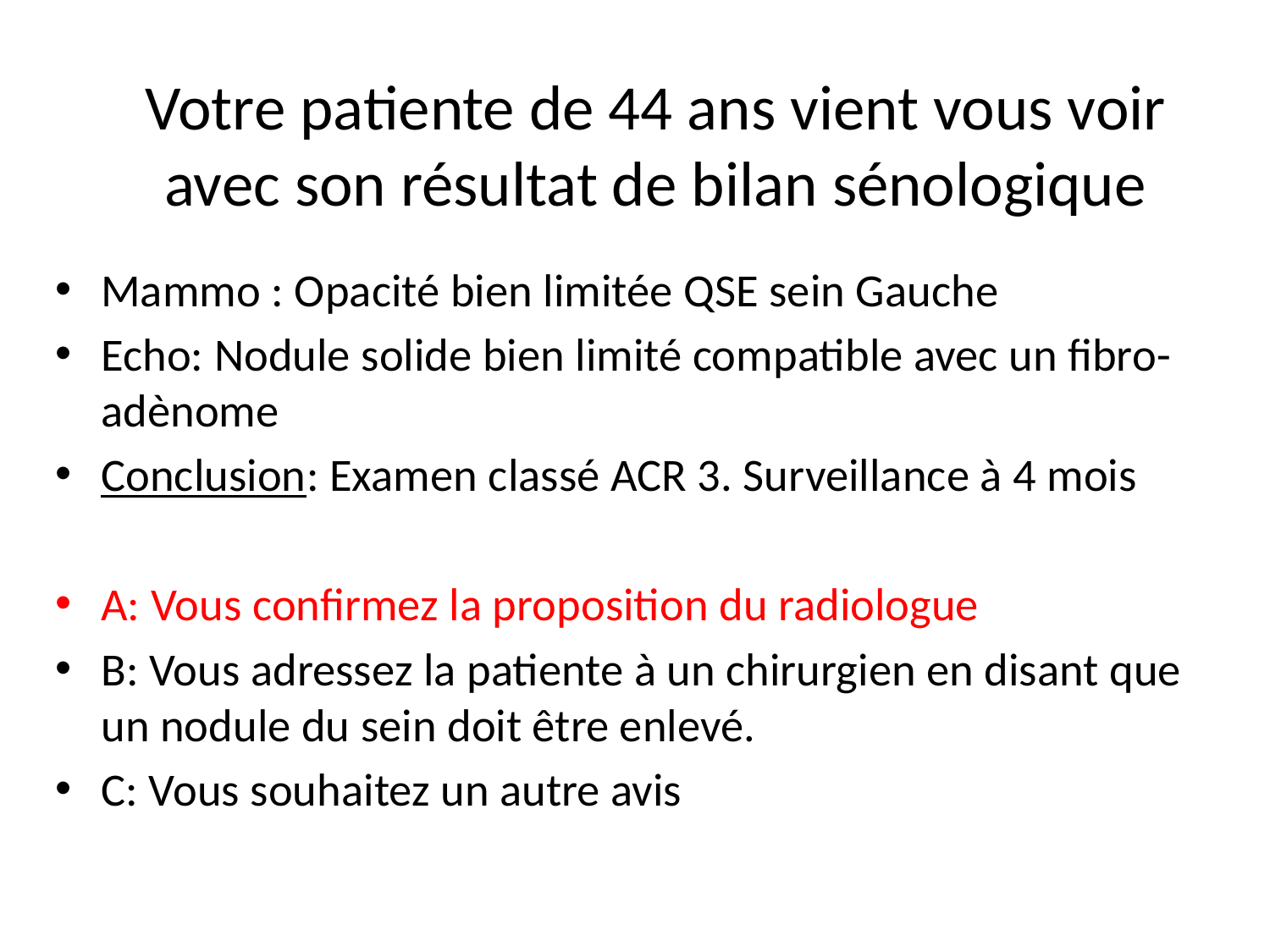

# Votre patiente de 44 ans vient vous voir avec son résultat de bilan sénologique
Mammo : Opacité bien limitée QSE sein Gauche
Echo: Nodule solide bien limité compatible avec un fibro-adènome
Conclusion: Examen classé ACR 3. Surveillance à 4 mois

A: Vous confirmez la proposition du radiologue
B: Vous adressez la patiente à un chirurgien en disant que un nodule du sein doit être enlevé.
C: Vous souhaitez un autre avis